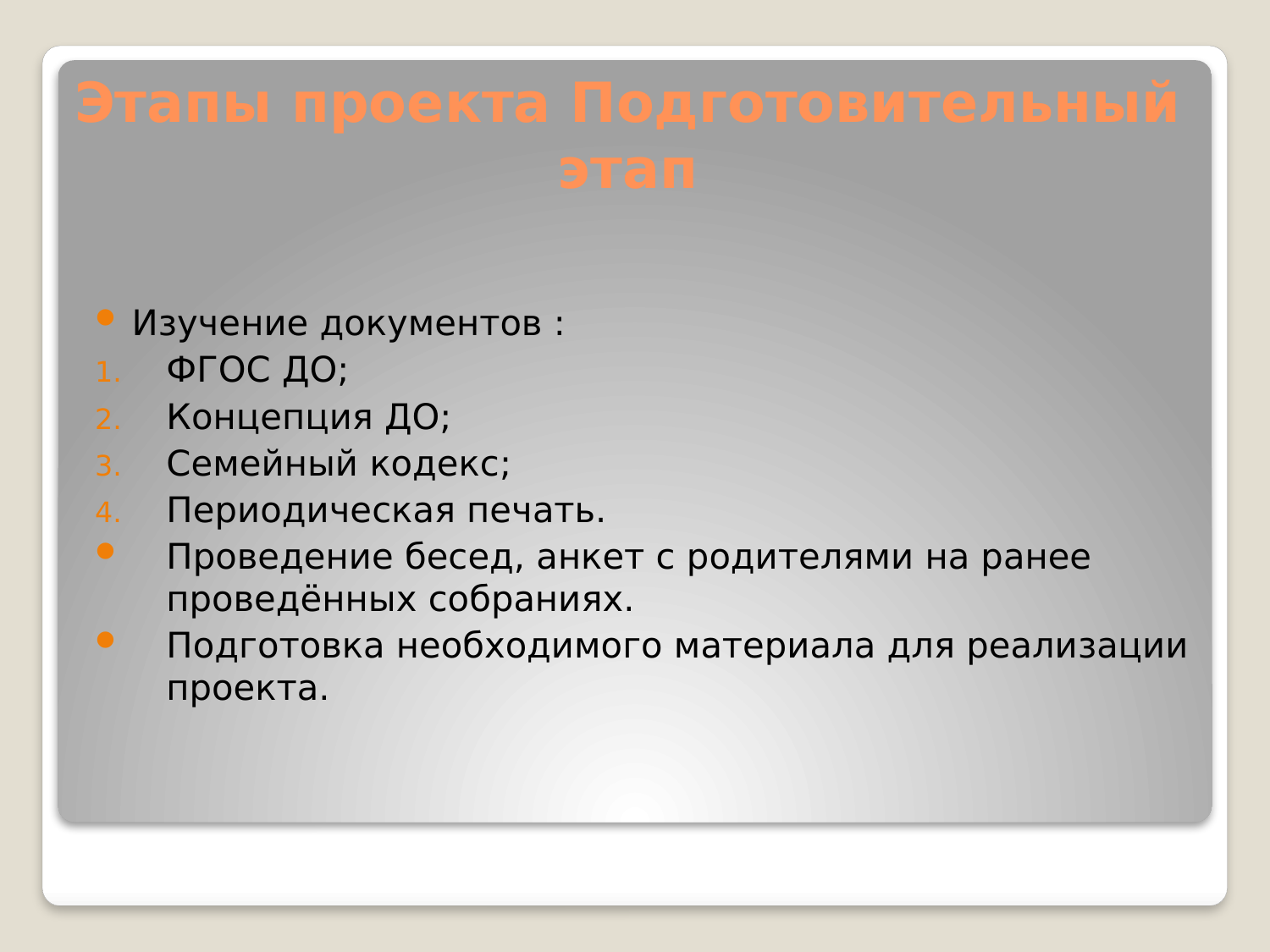

# Этапы проекта Подготовительный этап
Изучение документов :
ФГОС ДО;
Концепция ДО;
Семейный кодекс;
Периодическая печать.
Проведение бесед, анкет с родителями на ранее проведённых собраниях.
Подготовка необходимого материала для реализации проекта.